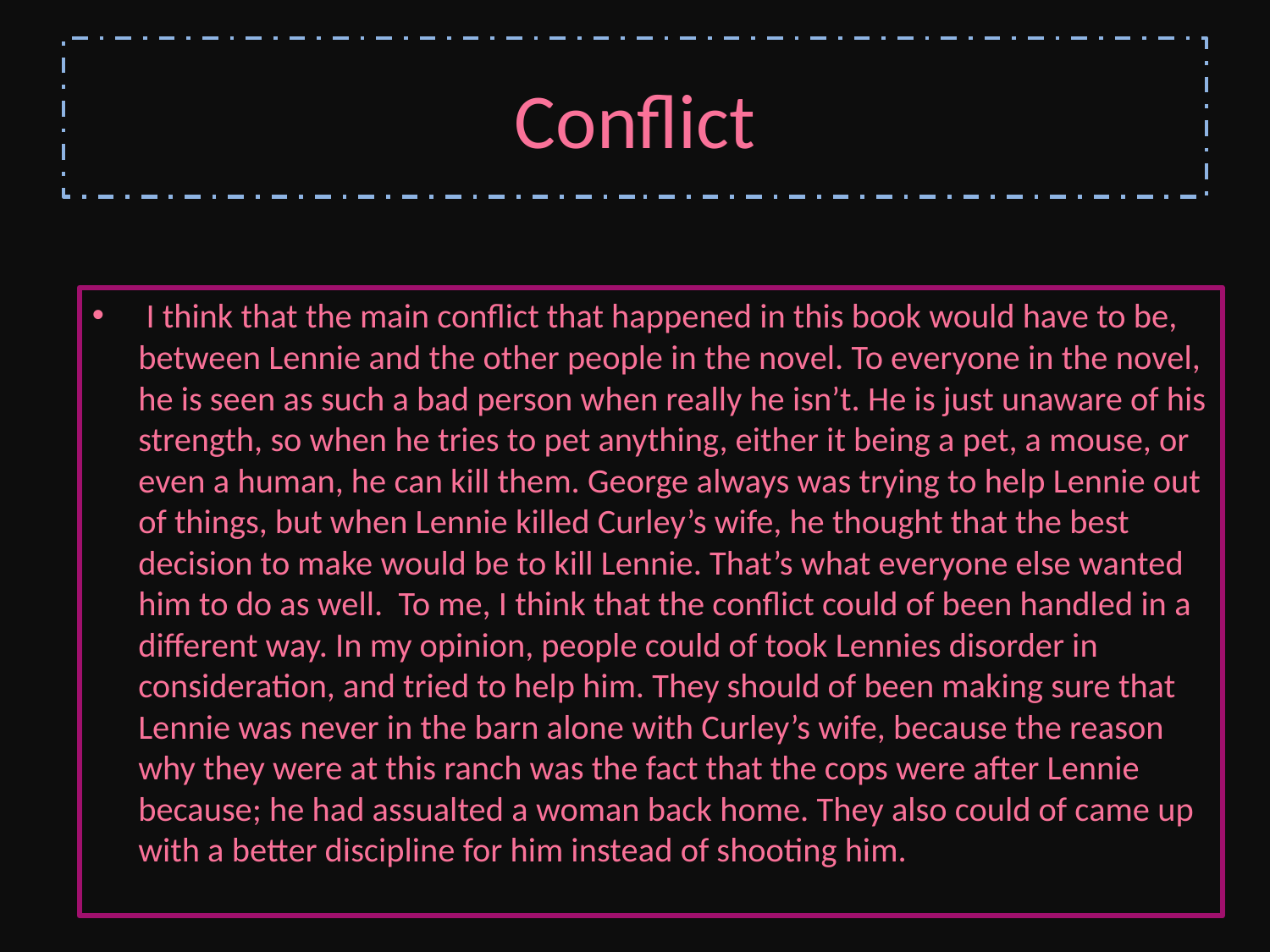

# Conflict
 I think that the main conflict that happened in this book would have to be, between Lennie and the other people in the novel. To everyone in the novel, he is seen as such a bad person when really he isn’t. He is just unaware of his strength, so when he tries to pet anything, either it being a pet, a mouse, or even a human, he can kill them. George always was trying to help Lennie out of things, but when Lennie killed Curley’s wife, he thought that the best decision to make would be to kill Lennie. That’s what everyone else wanted him to do as well.  To me, I think that the conflict could of been handled in a different way. In my opinion, people could of took Lennies disorder in consideration, and tried to help him. They should of been making sure that Lennie was never in the barn alone with Curley’s wife, because the reason why they were at this ranch was the fact that the cops were after Lennie because; he had assualted a woman back home. They also could of came up with a better discipline for him instead of shooting him.